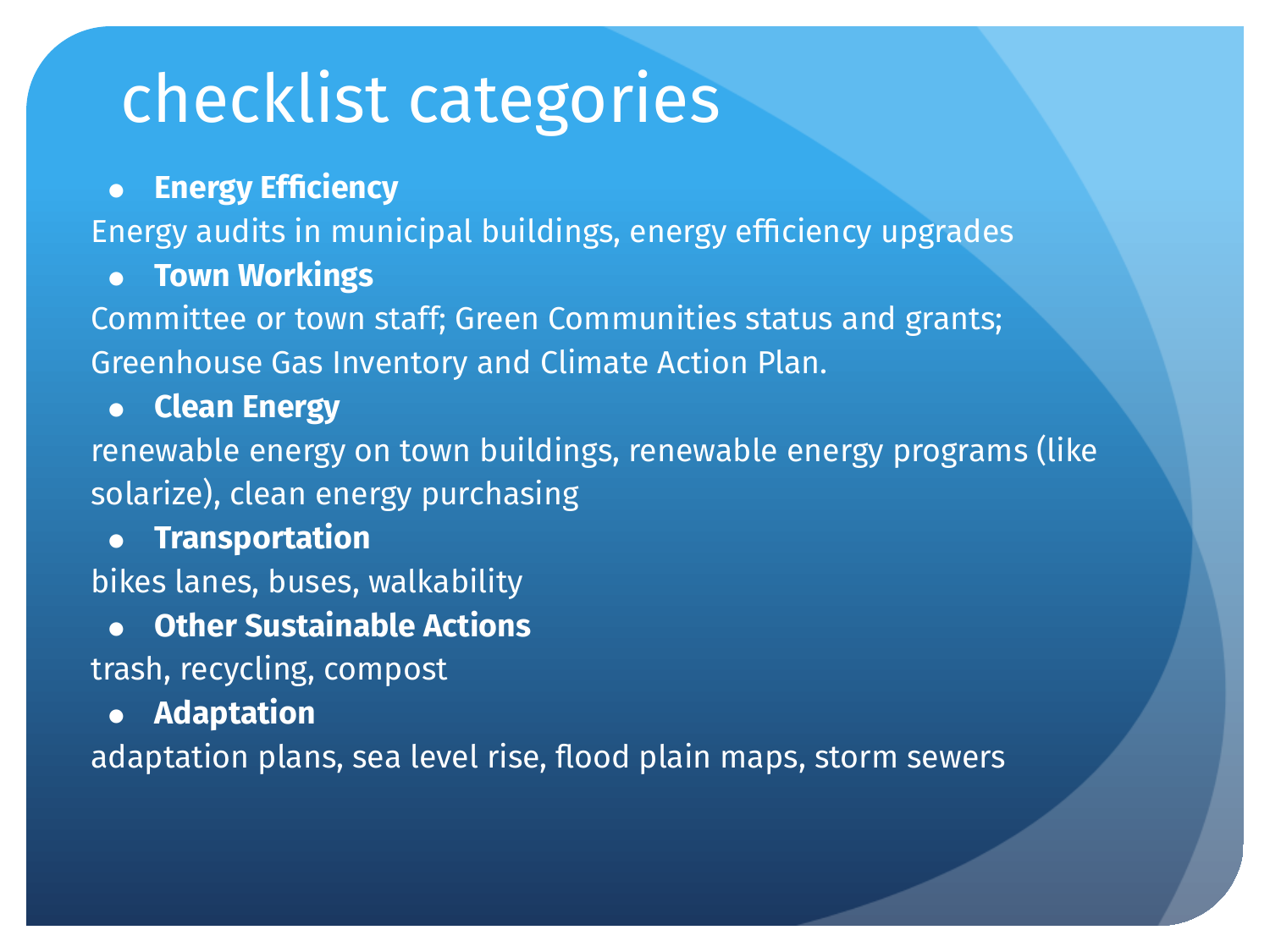

# checklist categories
Energy Efficiency
Energy audits in municipal buildings, energy efficiency upgrades
Town Workings
Committee or town staff; Green Communities status and grants; Greenhouse Gas Inventory and Climate Action Plan.
Clean Energy
renewable energy on town buildings, renewable energy programs (like solarize), clean energy purchasing
Transportation
bikes lanes, buses, walkability
Other Sustainable Actions
trash, recycling, compost
Adaptation
adaptation plans, sea level rise, flood plain maps, storm sewers